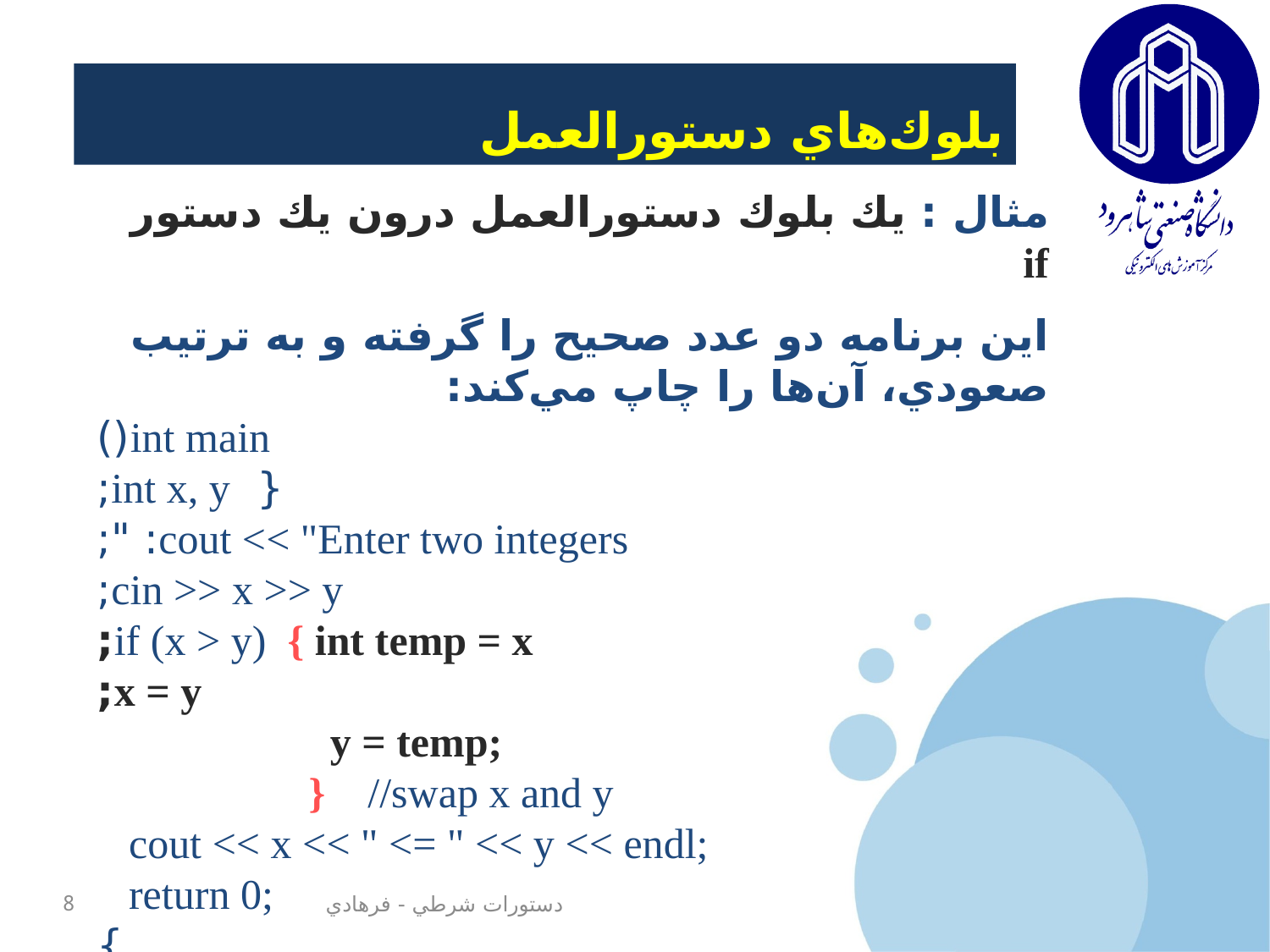

بلوك‌هاي دستورالعمل
مثال : يك بلوك دستورالعمل درون يك دستور if

اين برنامه دو عدد صحيح را گرفته و به ترتيب صعودي، آن‌ها را چاپ مي‌كند:
int main()
{  int x, y;
   cout << "Enter two integers: ";
   cin >> x >> y;
   if (x > y)  { int temp = x;
                      x = y;
                      y = temp;
                    }    //swap x and y
   cout << x << " <= " << y << endl;
   return 0;
}
8
دستورات شرطي - فرهادي